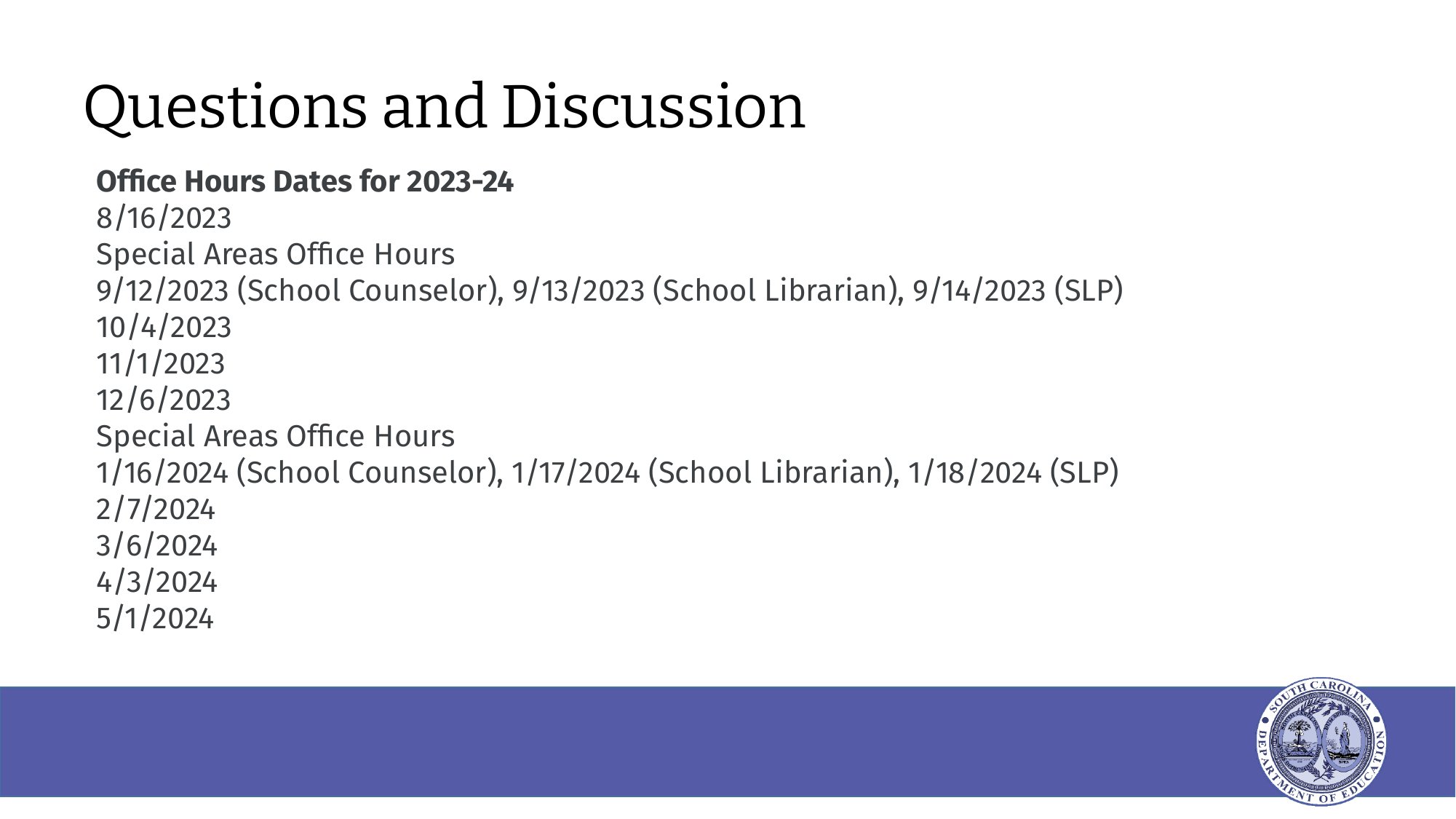

# Questions and Discussion
Office Hours Dates for 2023-24
8/16/2023
Special Areas Office Hours
9/12/2023 (School Counselor), 9/13/2023 (School Librarian), 9/14/2023 (SLP)
10/4/2023
11/1/2023
12/6/2023
Special Areas Office Hours
1/16/2024 (School Counselor), 1/17/2024 (School Librarian), 1/18/2024 (SLP)
2/7/2024
3/6/2024
4/3/2024
5/1/2024